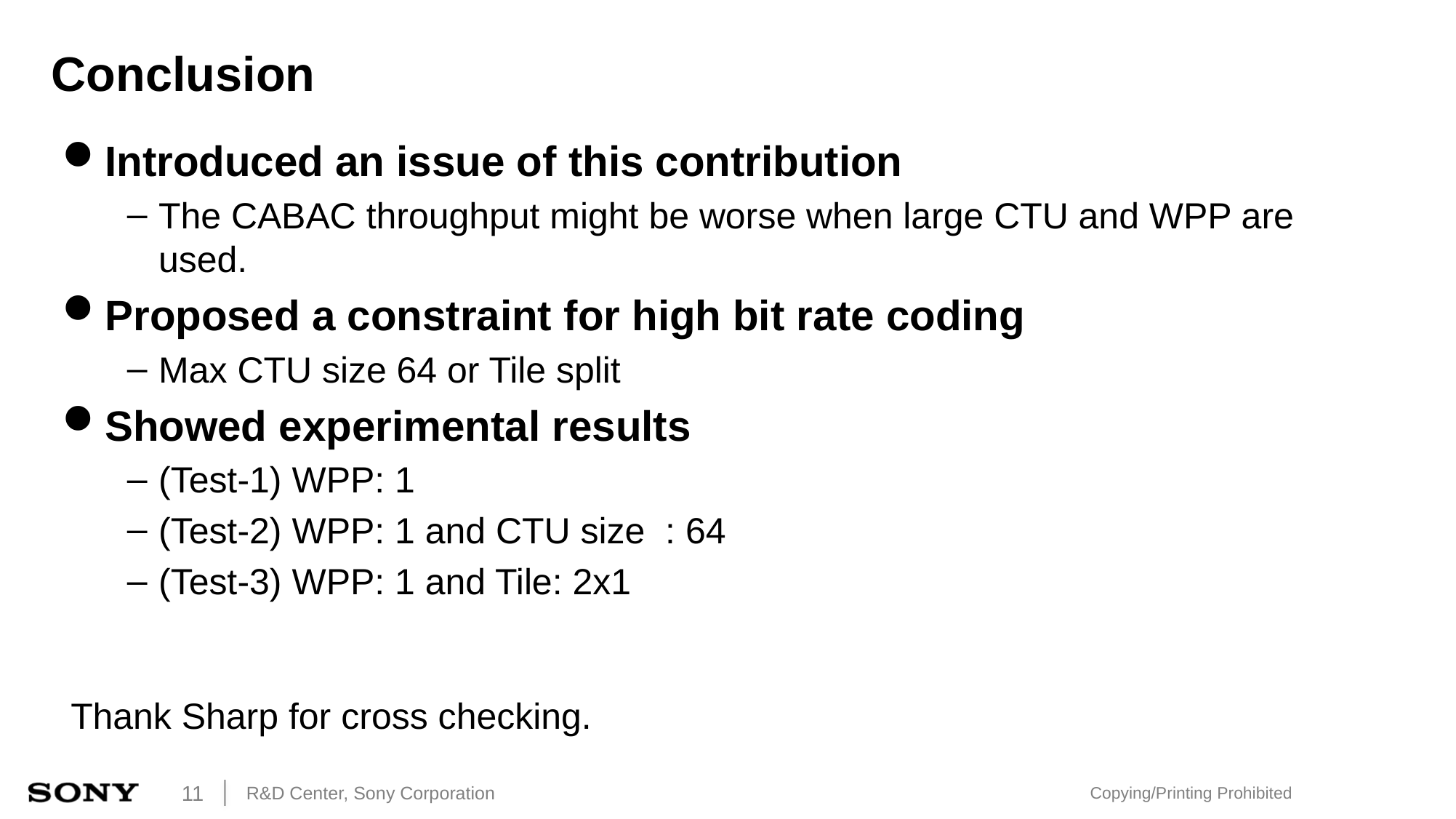

# Conclusion
Introduced an issue of this contribution
The CABAC throughput might be worse when large CTU and WPP are used.
Proposed a constraint for high bit rate coding
Max CTU size 64 or Tile split
Showed experimental results
(Test-1) WPP: 1
(Test-2) WPP: 1 and CTU size  : 64
(Test-3) WPP: 1 and Tile: 2x1
Thank Sharp for cross checking.